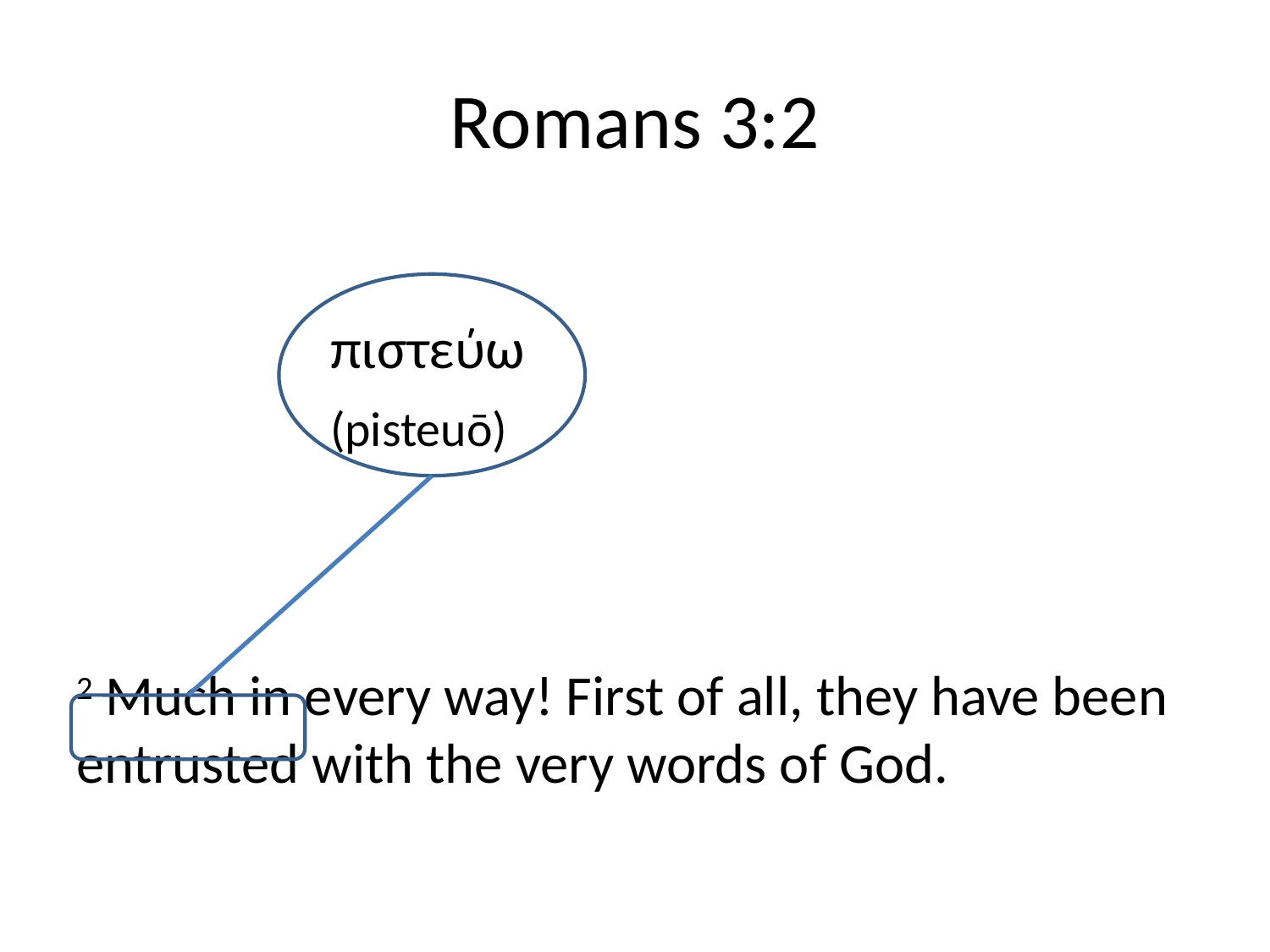

# Romans 3:2

		πιστεύω
		(pisteuō)

2 Much in every way! First of all, they have been entrusted with the very words of God.